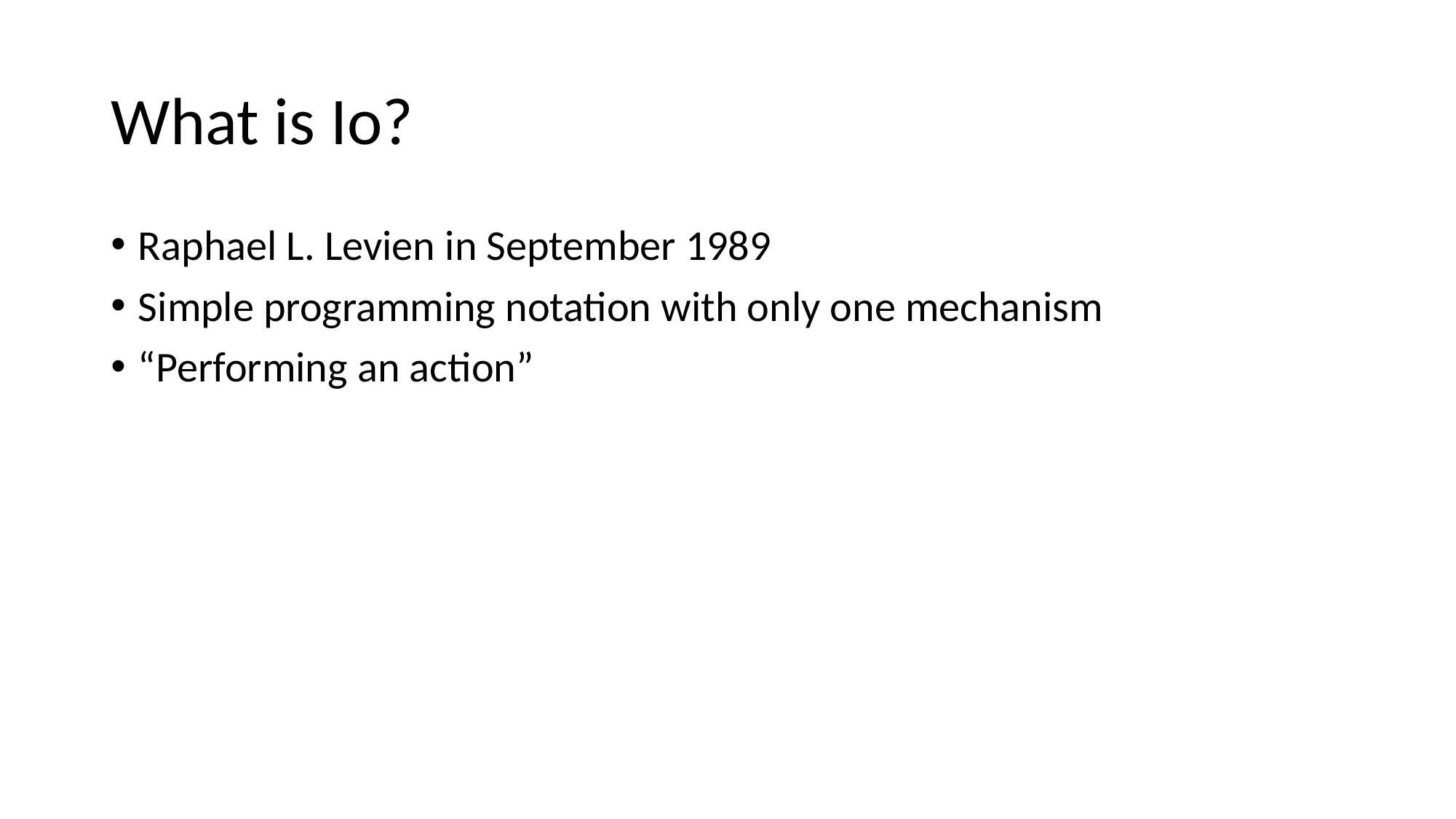

# What is Io?
Raphael L. Levien in September 1989
Simple programming notation with only one mechanism
“Performing an action”